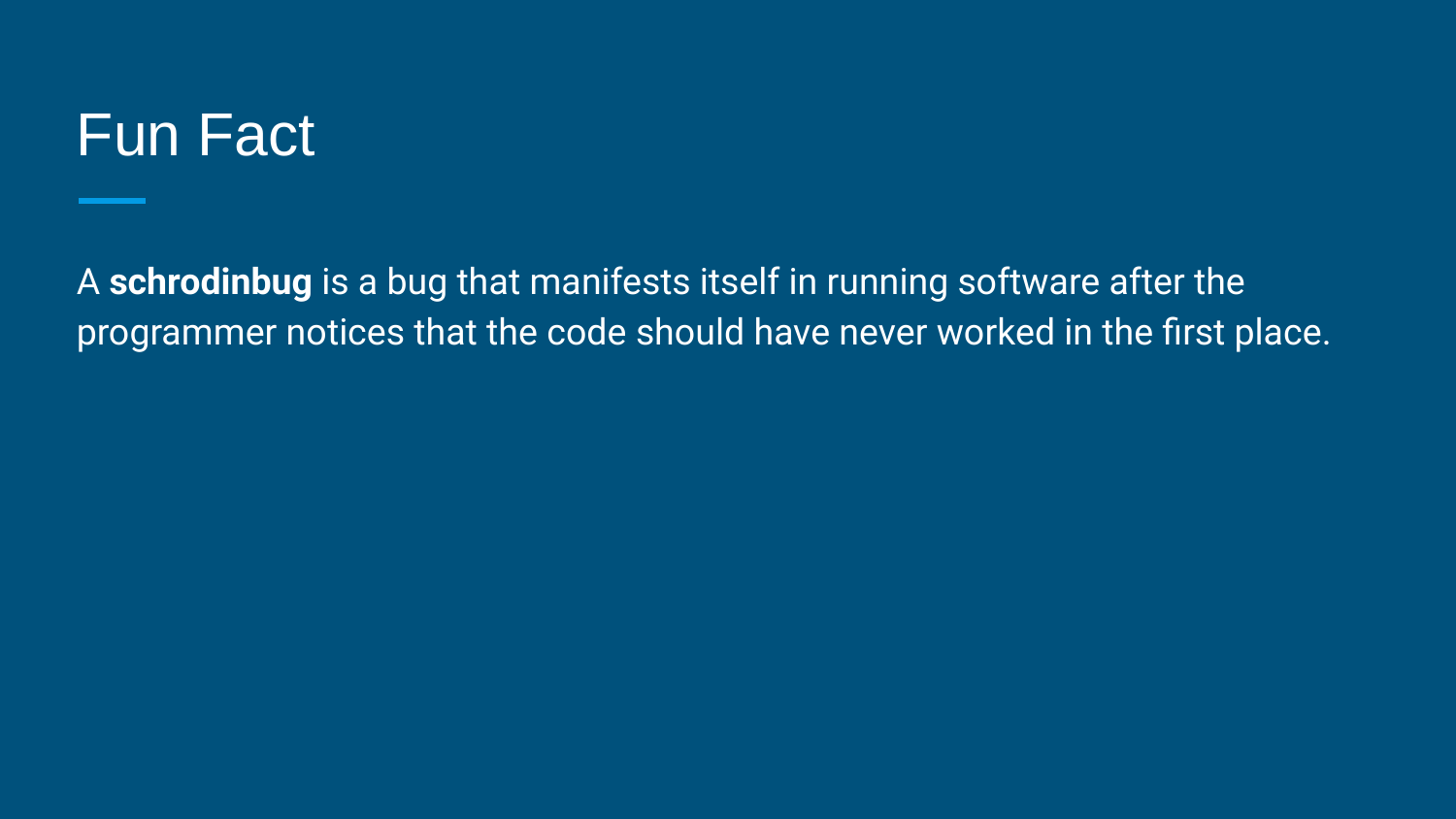

# Fun Fact
A schrodinbug is a bug that manifests itself in running software after the programmer notices that the code should have never worked in the first place.